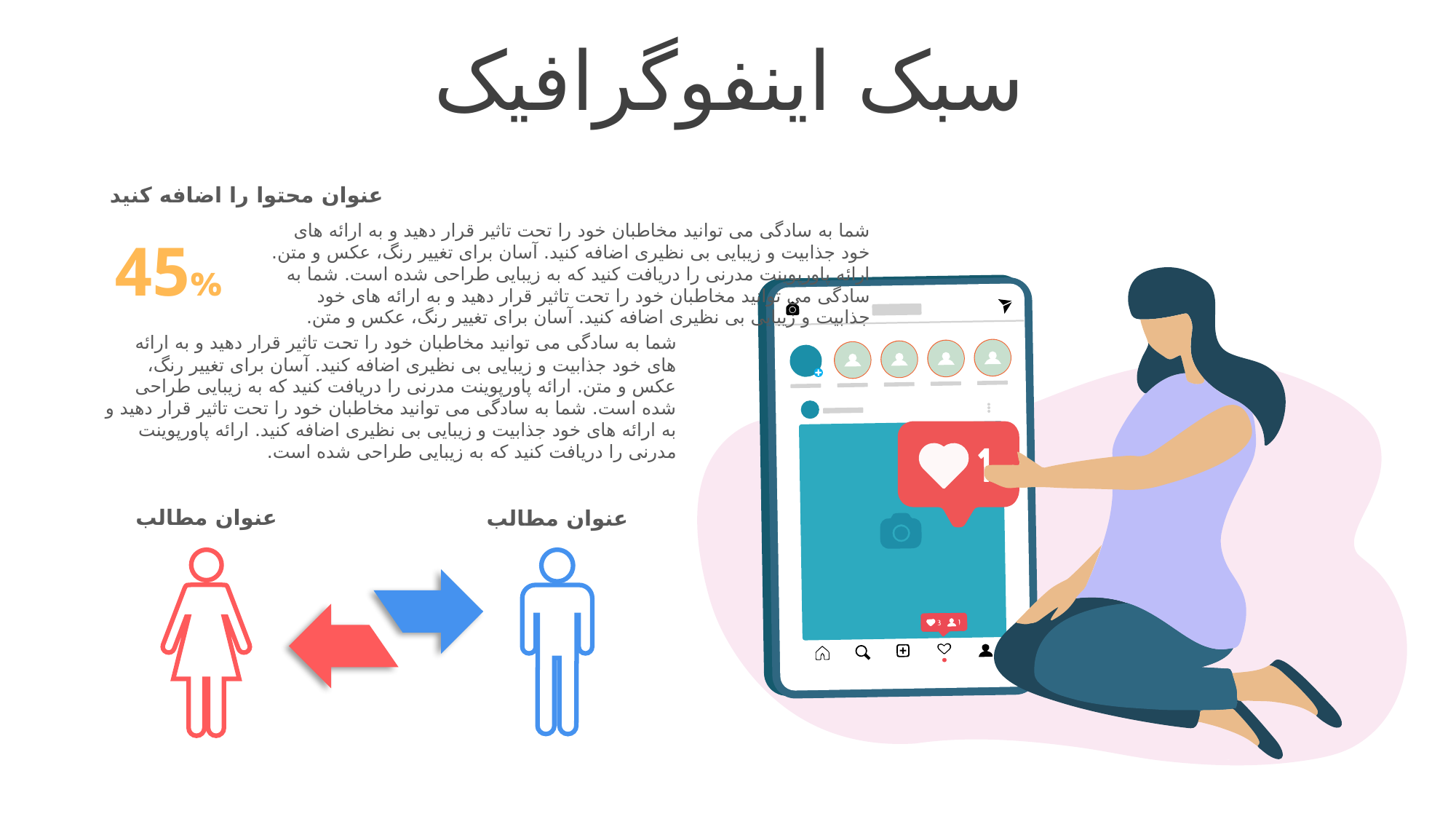

سبک اینفوگرافیک
عنوان محتوا را اضافه کنید
شما به سادگی می توانید مخاطبان خود را تحت تاثیر قرار دهید و به ارائه های خود جذابیت و زیبایی بی نظیری اضافه کنید. آسان برای تغییر رنگ، عکس و متن. ارائه پاورپوینت مدرنی را دریافت کنید که به زیبایی طراحی شده است. شما به سادگی می توانید مخاطبان خود را تحت تاثیر قرار دهید و به ارائه های خود جذابیت و زیبایی بی نظیری اضافه کنید. آسان برای تغییر رنگ، عکس و متن.
45%

شما به سادگی می توانید مخاطبان خود را تحت تاثیر قرار دهید و به ارائه های خود جذابیت و زیبایی بی نظیری اضافه کنید. آسان برای تغییر رنگ، عکس و متن. ارائه پاورپوینت مدرنی را دریافت کنید که به زیبایی طراحی شده است. شما به سادگی می توانید مخاطبان خود را تحت تاثیر قرار دهید و به ارائه های خود جذابیت و زیبایی بی نظیری اضافه کنید. ارائه پاورپوینت مدرنی را دریافت کنید که به زیبایی طراحی شده است.

عنوان مطالب
عنوان مطالب